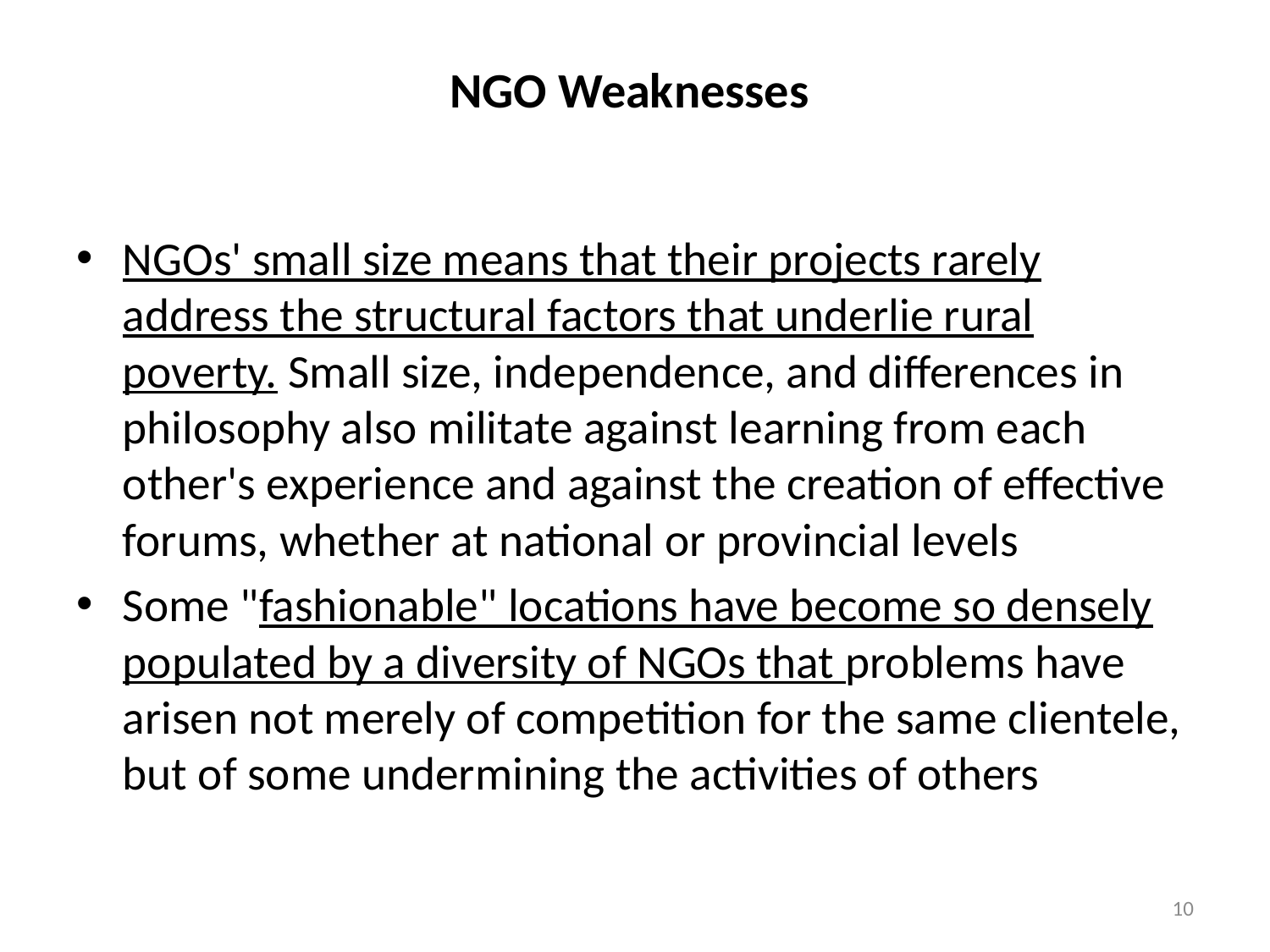

# NGO Weaknesses
NGOs' small size means that their projects rarely address the structural factors that underlie rural poverty. Small size, independence, and differences in philosophy also militate against learning from each other's experience and against the creation of effective forums, whether at national or provincial levels
Some "fashionable" locations have become so densely populated by a diversity of NGOs that problems have arisen not merely of competition for the same clientele, but of some undermining the activities of others

10